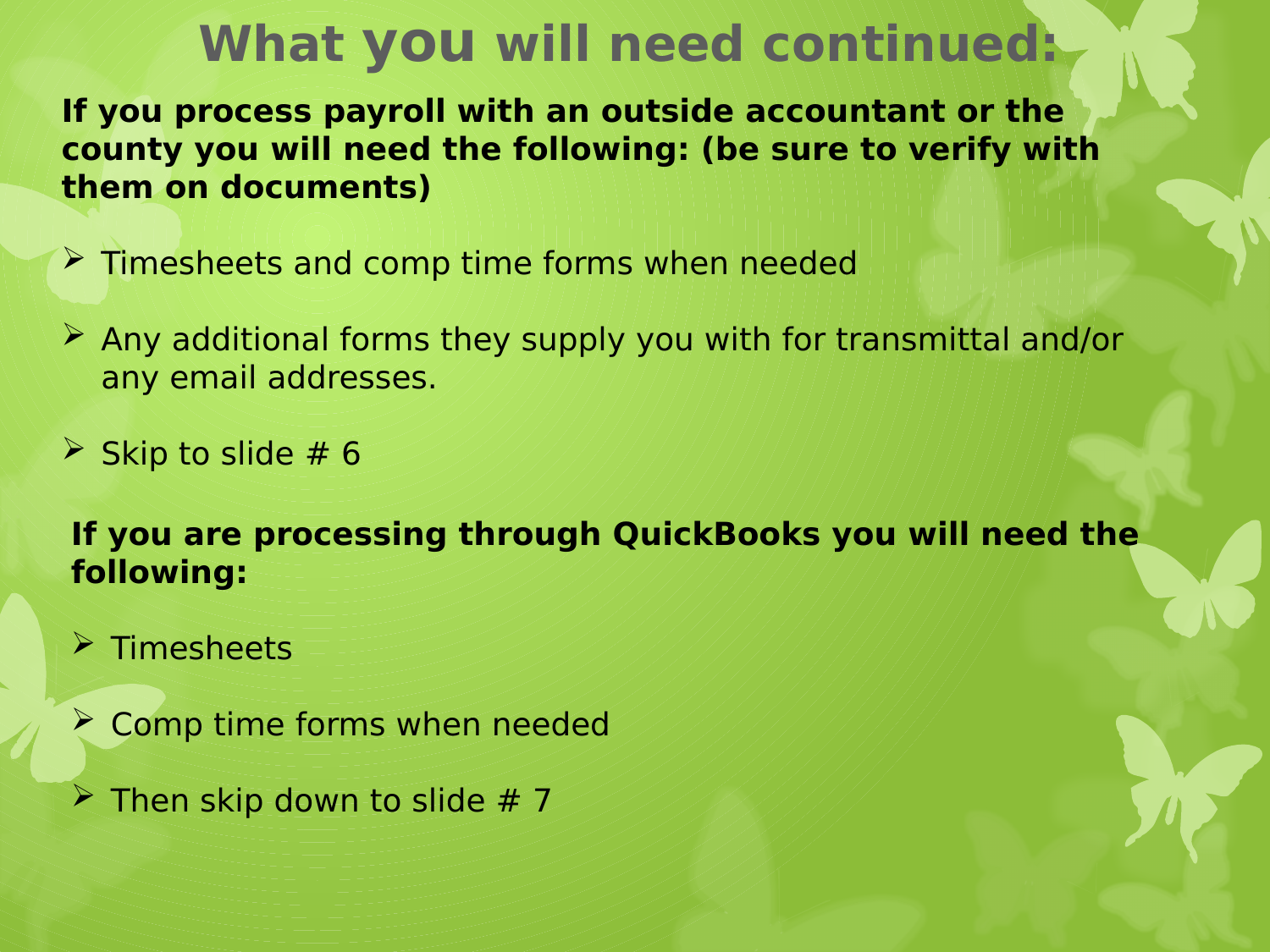

What you will need continued:
If you process payroll with an outside accountant or the county you will need the following: (be sure to verify with them on documents)

Timesheets and comp time forms when needed

Any additional forms they supply you with for transmittal and/or any email addresses.

Skip to slide # 6
If you are processing through QuickBooks you will need the following:

Timesheets

Comp time forms when needed

Then skip down to slide # 7